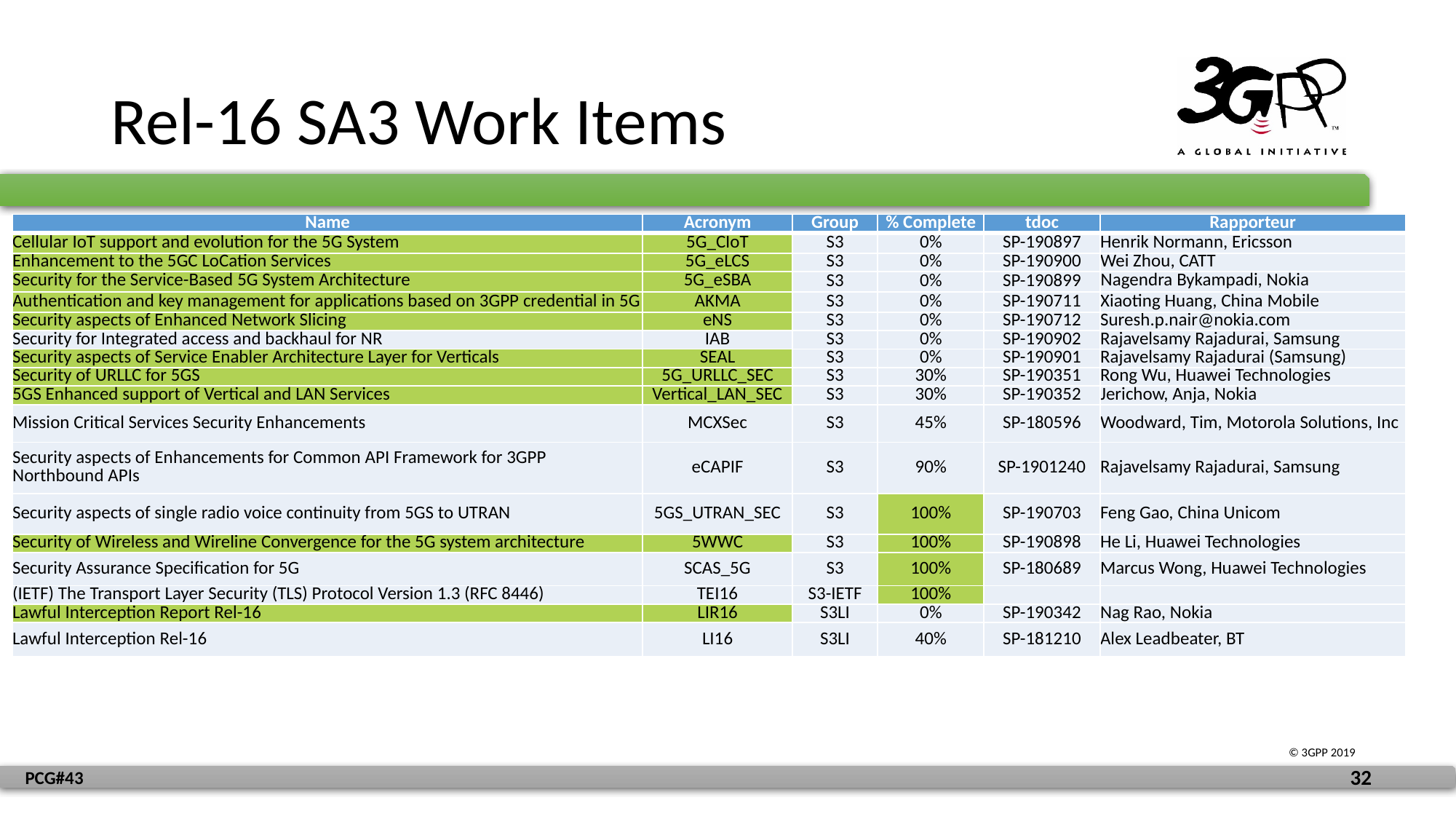

# Rel-16 SA3 Work Items
| Name | Acronym | Group | % Complete | tdoc | Rapporteur |
| --- | --- | --- | --- | --- | --- |
| Cellular IoT support and evolution for the 5G System | 5G\_CIoT | S3 | 0% | SP-190897 | Henrik Normann, Ericsson |
| Enhancement to the 5GC LoCation Services | 5G\_eLCS | S3 | 0% | SP-190900 | Wei Zhou, CATT |
| Security for the Service-Based 5G System Architecture | 5G\_eSBA | S3 | 0% | SP-190899 | Nagendra Bykampadi, Nokia |
| Authentication and key management for applications based on 3GPP credential in 5G | AKMA | S3 | 0% | SP-190711 | Xiaoting Huang, China Mobile |
| Security aspects of Enhanced Network Slicing | eNS | S3 | 0% | SP-190712 | Suresh.p.nair@nokia.com |
| Security for Integrated access and backhaul for NR | IAB | S3 | 0% | SP-190902 | Rajavelsamy Rajadurai, Samsung |
| Security aspects of Service Enabler Architecture Layer for Verticals | SEAL | S3 | 0% | SP-190901 | Rajavelsamy Rajadurai (Samsung) |
| Security of URLLC for 5GS | 5G\_URLLC\_SEC | S3 | 30% | SP-190351 | Rong Wu, Huawei Technologies |
| 5GS Enhanced support of Vertical and LAN Services | Vertical\_LAN\_SEC | S3 | 30% | SP-190352 | Jerichow, Anja, Nokia |
| Mission Critical Services Security Enhancements | MCXSec | S3 | 45% | SP-180596 | Woodward, Tim, Motorola Solutions, Inc |
| Security aspects of Enhancements for Common API Framework for 3GPP Northbound APIs | eCAPIF | S3 | 90% | SP-1901240 | Rajavelsamy Rajadurai, Samsung |
| Security aspects of single radio voice continuity from 5GS to UTRAN | 5GS\_UTRAN\_SEC | S3 | 100% | SP-190703 | Feng Gao, China Unicom |
| Security of Wireless and Wireline Convergence for the 5G system architecture | 5WWC | S3 | 100% | SP-190898 | He Li, Huawei Technologies |
| Security Assurance Specification for 5G | SCAS\_5G | S3 | 100% | SP-180689 | Marcus Wong, Huawei Technologies |
| (IETF) The Transport Layer Security (TLS) Protocol Version 1.3 (RFC 8446) | TEI16 | S3-IETF | 100% |  |  |
| Lawful Interception Report Rel-16 | LIR16 | S3LI | 0% | SP-190342 | Nag Rao, Nokia |
| Lawful Interception Rel-16 | LI16 | S3LI | 40% | SP-181210 | Alex Leadbeater, BT |